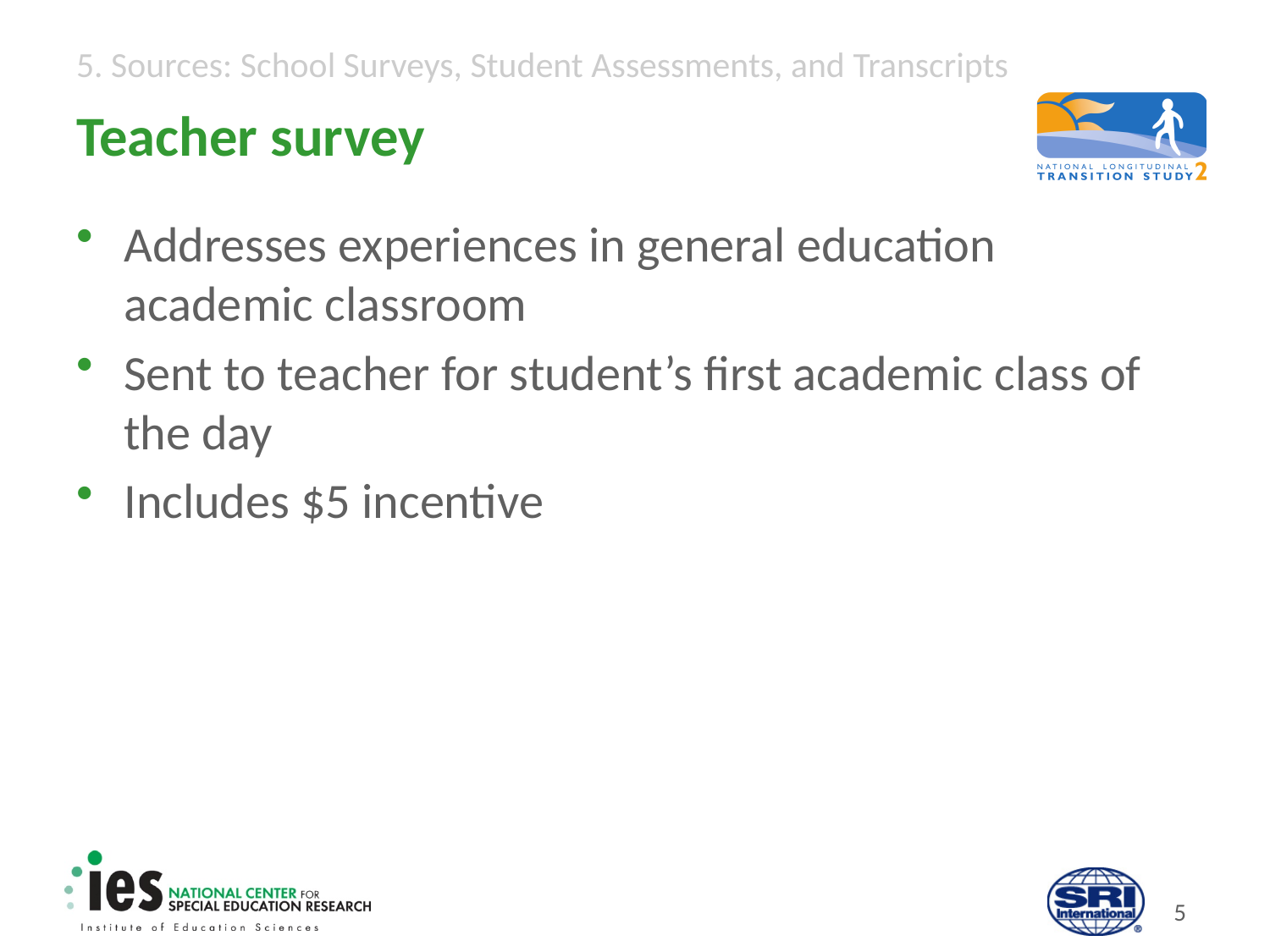

# Teacher survey
Addresses experiences in general education academic classroom
Sent to teacher for student’s first academic class of the day
Includes $5 incentive
5